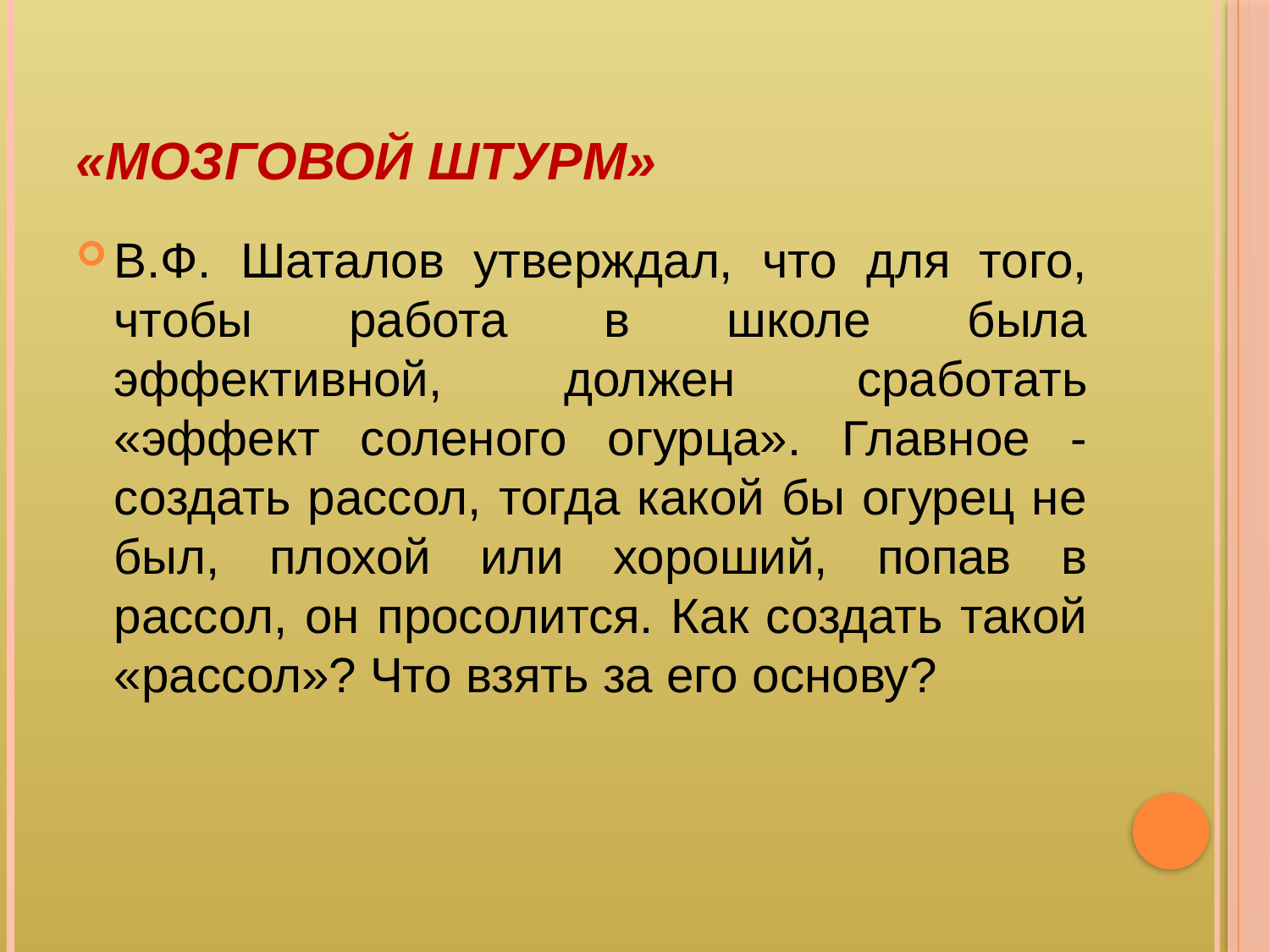

# «Мозговой штурм»
В.Ф. Шаталов утверждал, что для того, чтобы работа в школе была эффективной, должен сработать «эффект соленого огурца». Главное - создать рассол, тогда какой бы огурец не был, плохой или хороший, попав в рассол, он просолится. Как создать такой «рассол»? Что взять за его основу?